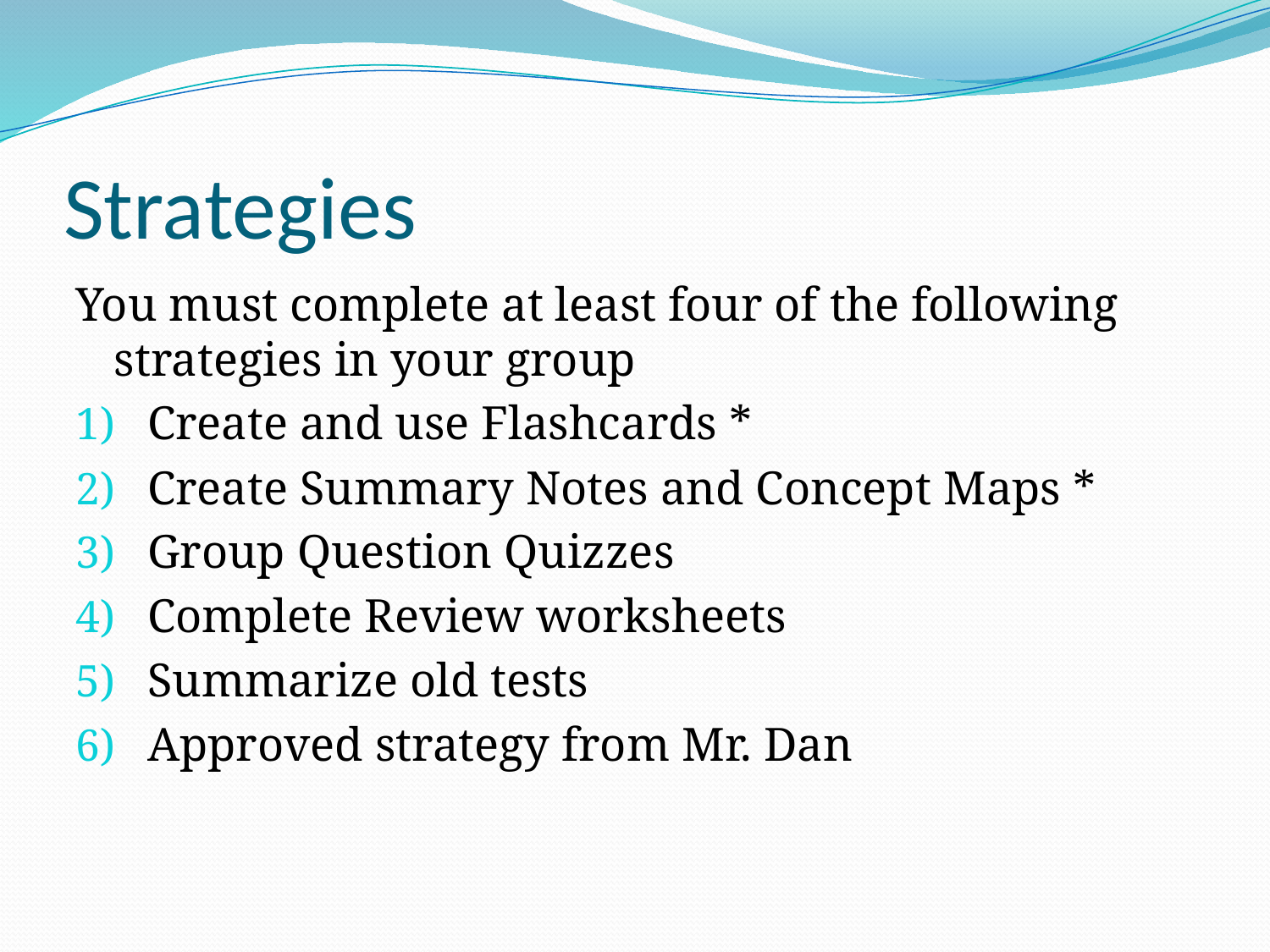

# Strategies
You must complete at least four of the following strategies in your group
Create and use Flashcards *
Create Summary Notes and Concept Maps *
Group Question Quizzes
Complete Review worksheets
Summarize old tests
Approved strategy from Mr. Dan